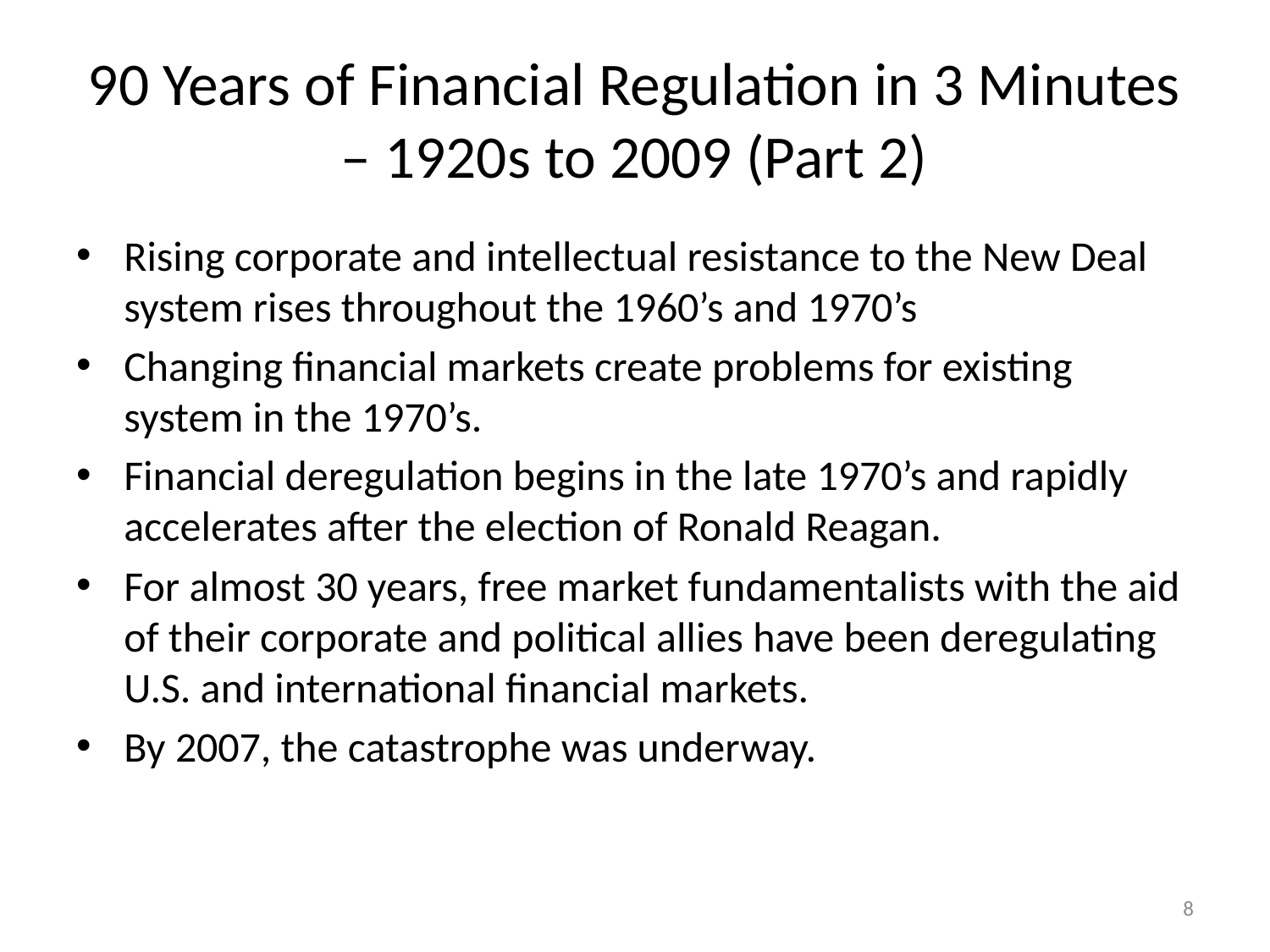

# 90 Years of Financial Regulation in 3 Minutes – 1920s to 2009 (Part 2)
Rising corporate and intellectual resistance to the New Deal system rises throughout the 1960’s and 1970’s
Changing financial markets create problems for existing system in the 1970’s.
Financial deregulation begins in the late 1970’s and rapidly accelerates after the election of Ronald Reagan.
For almost 30 years, free market fundamentalists with the aid of their corporate and political allies have been deregulating U.S. and international financial markets.
By 2007, the catastrophe was underway.

8